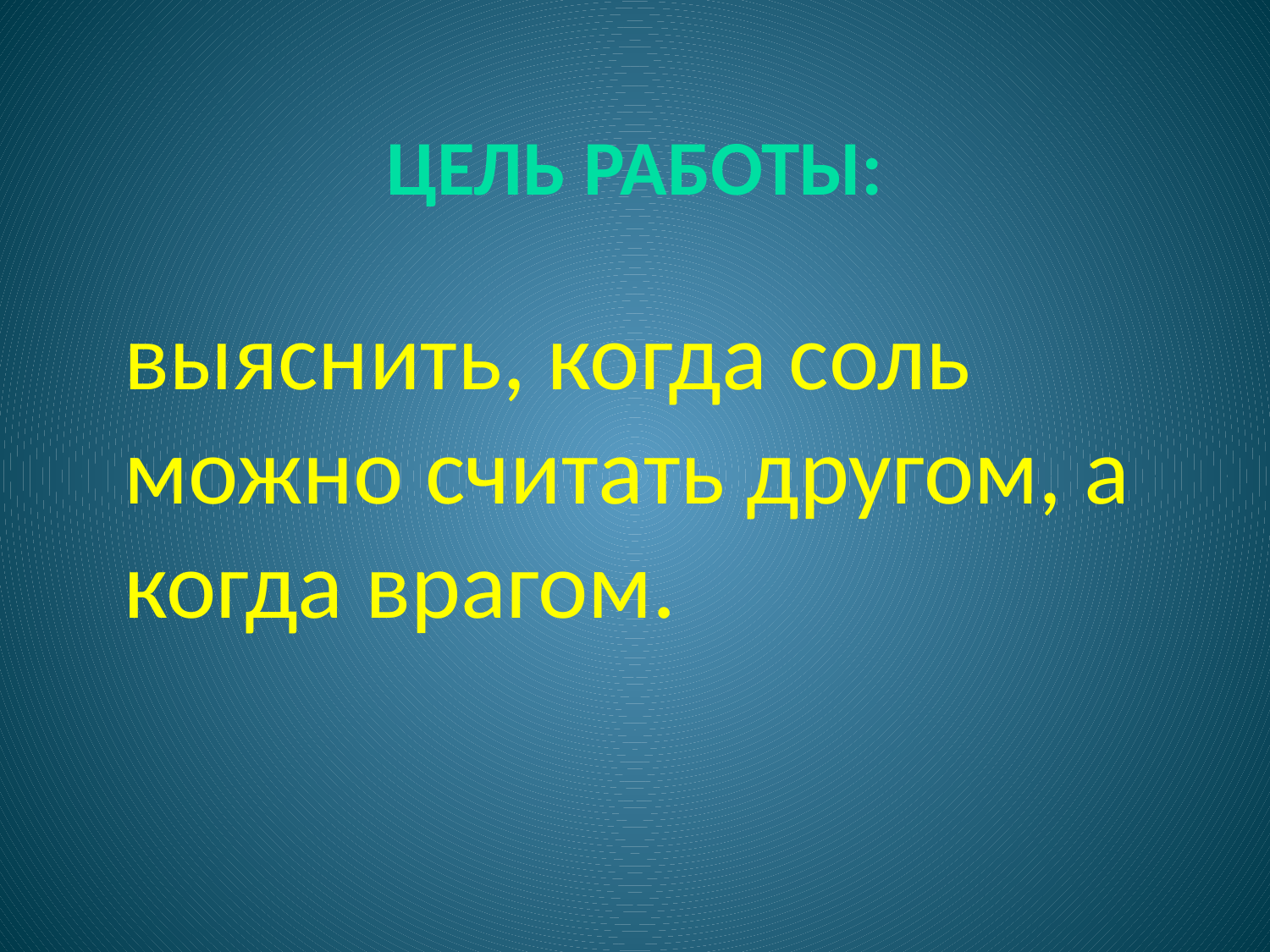

Цель работы:

   выяснить, когда соль можно считать другом, а когда врагом.